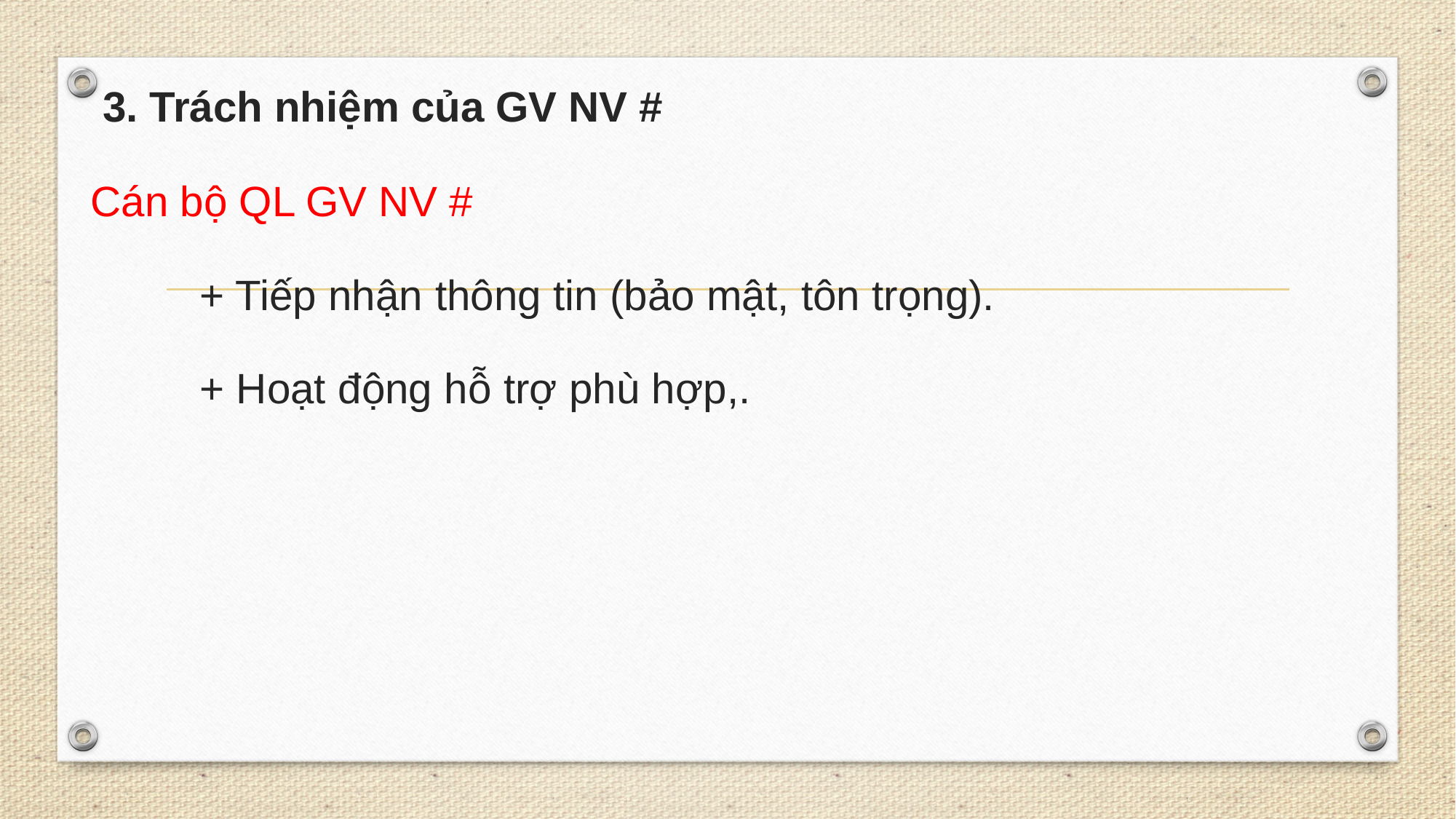

#
 3. Trách nhiệm của GV NV #
Cán bộ QL GV NV #
	+ Tiếp nhận thông tin (bảo mật, tôn trọng).
	+ Hoạt động hỗ trợ phù hợp,.